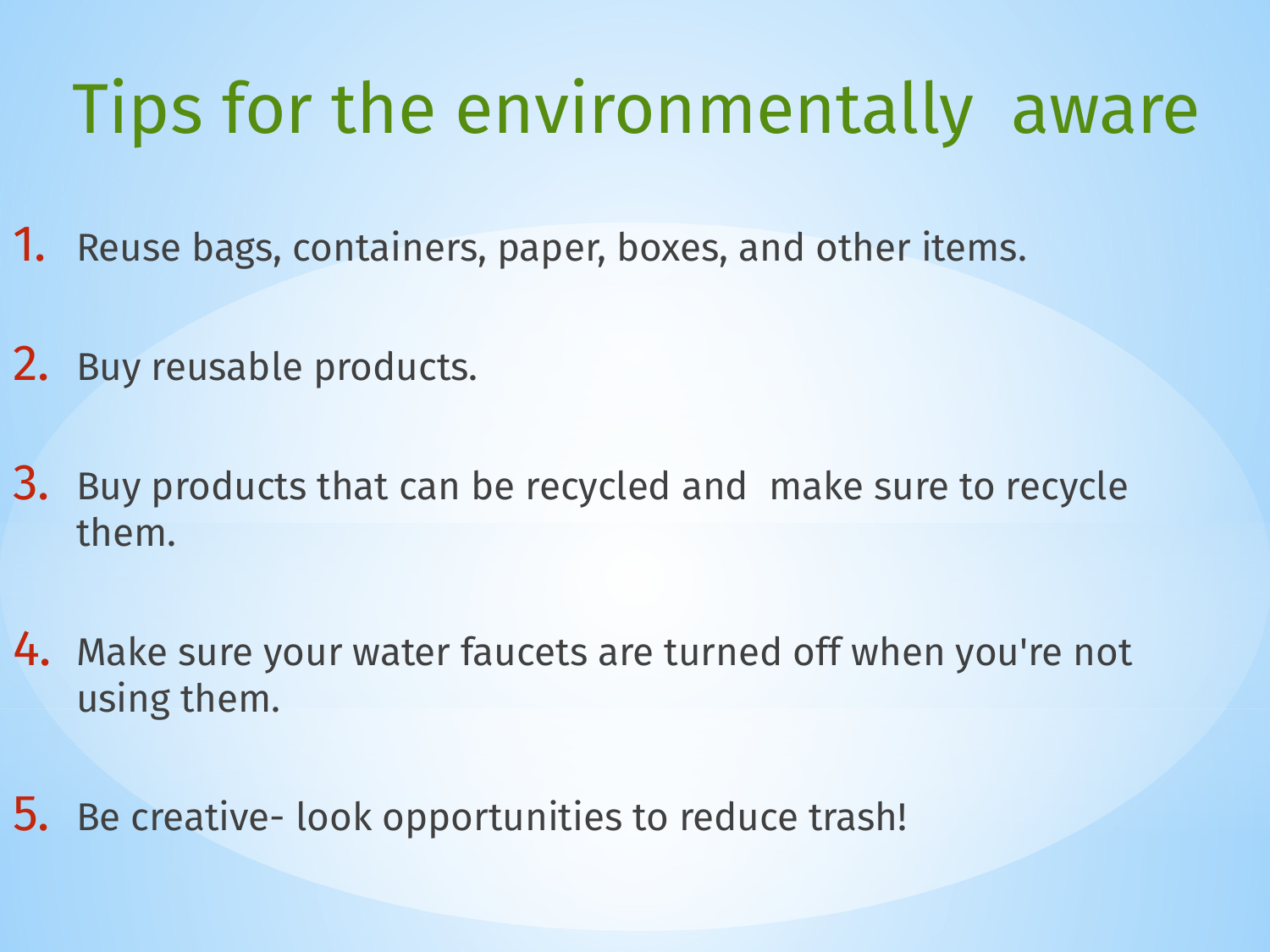

Tips for the environmentally  aware
Reuse bags, containers, paper, boxes, and other items.

Buy reusable products.

Buy products that can be recycled and  make sure to recycle them.

Make sure your water faucets are turned off when you're not using them.

Be creative- look opportunities to reduce trash!